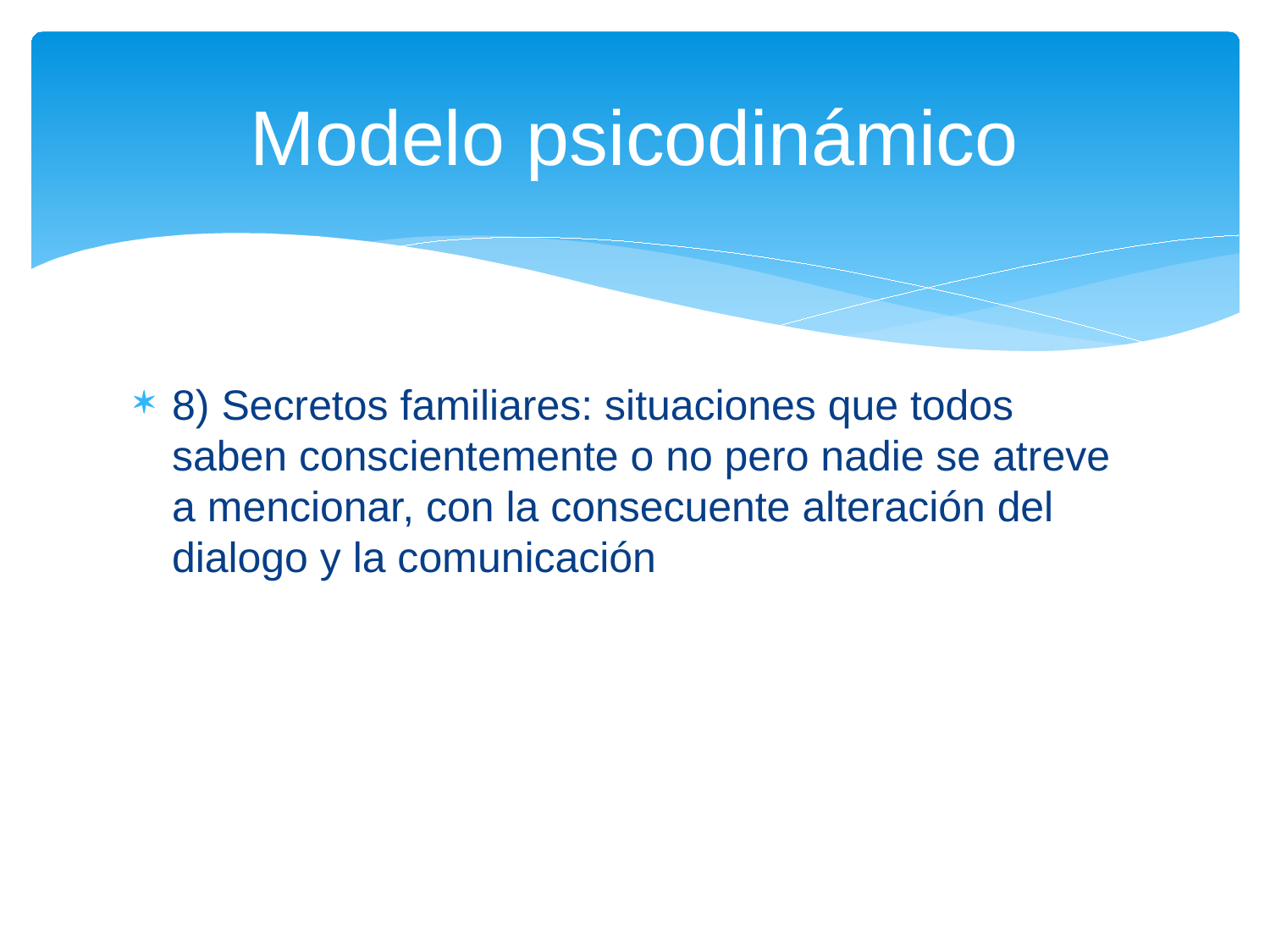

# Modelo psicodinámico
8) Secretos familiares: situaciones que todos saben conscientemente o no pero nadie se atreve a mencionar, con la consecuente alteración del dialogo y la comunicación